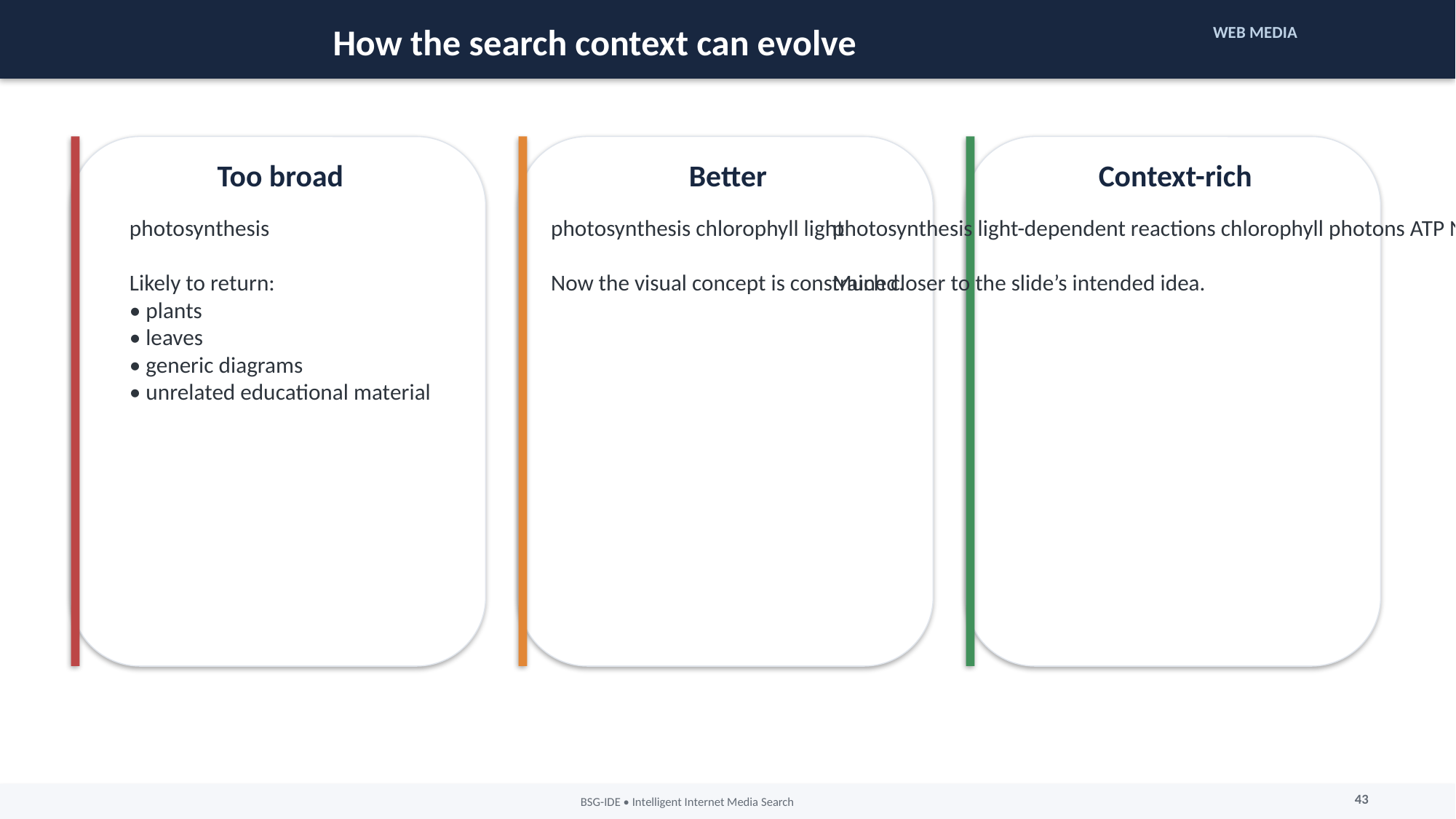

How the search context can evolve
WEB MEDIA

Too broad
Better
Context-rich
photosynthesis
Likely to return:
• plants
• leaves
• generic diagrams
• unrelated educational material
photosynthesis chlorophyll light
Now the visual concept is constrained.
photosynthesis light-dependent reactions chlorophyll photons ATP NADPH
Much closer to the slide’s intended idea.

43
BSG-IDE • Intelligent Internet Media Search